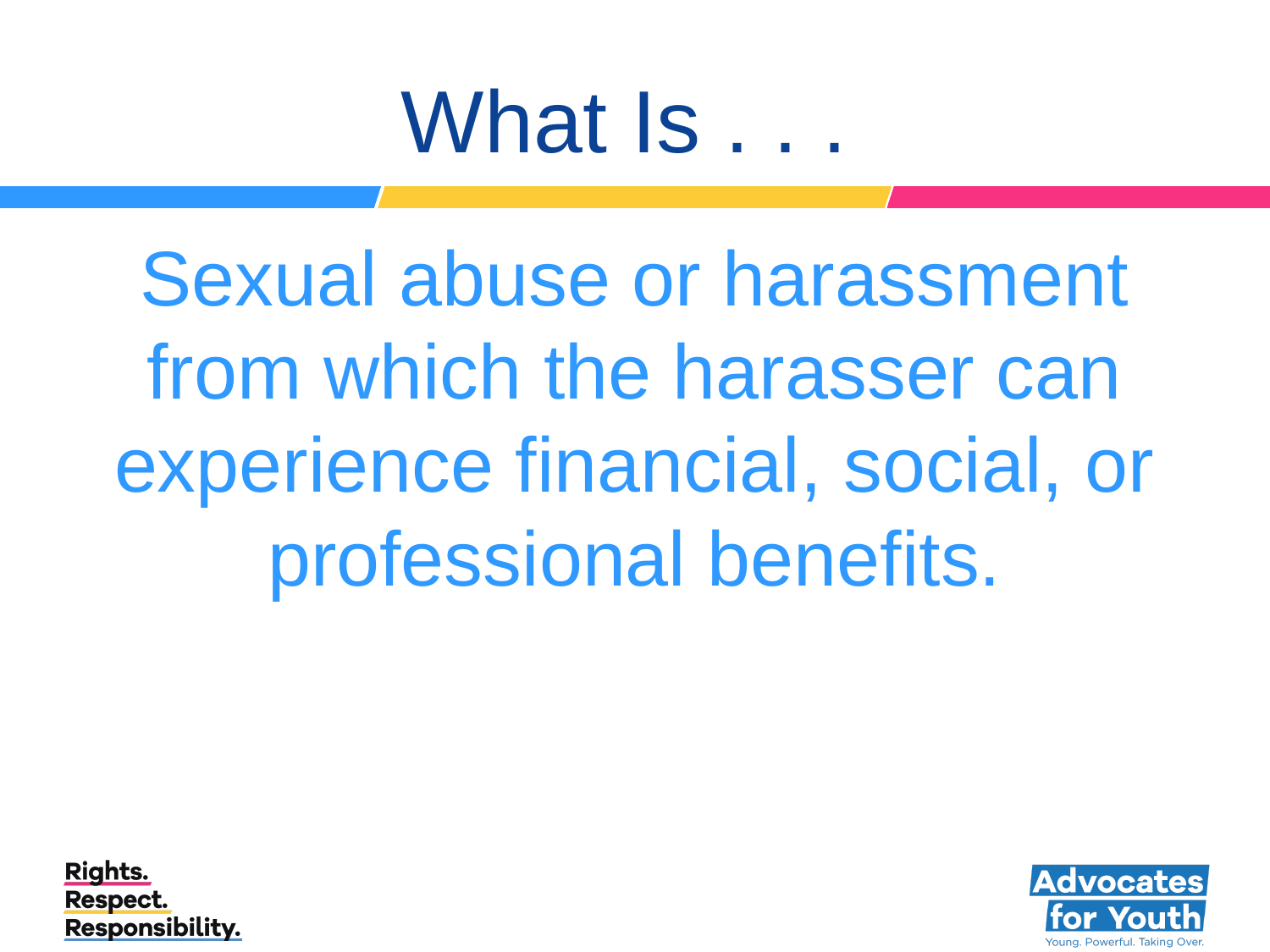

# What Is . . .
Sexual abuse or harassment from which the harasser can experience financial, social, or professional benefits.